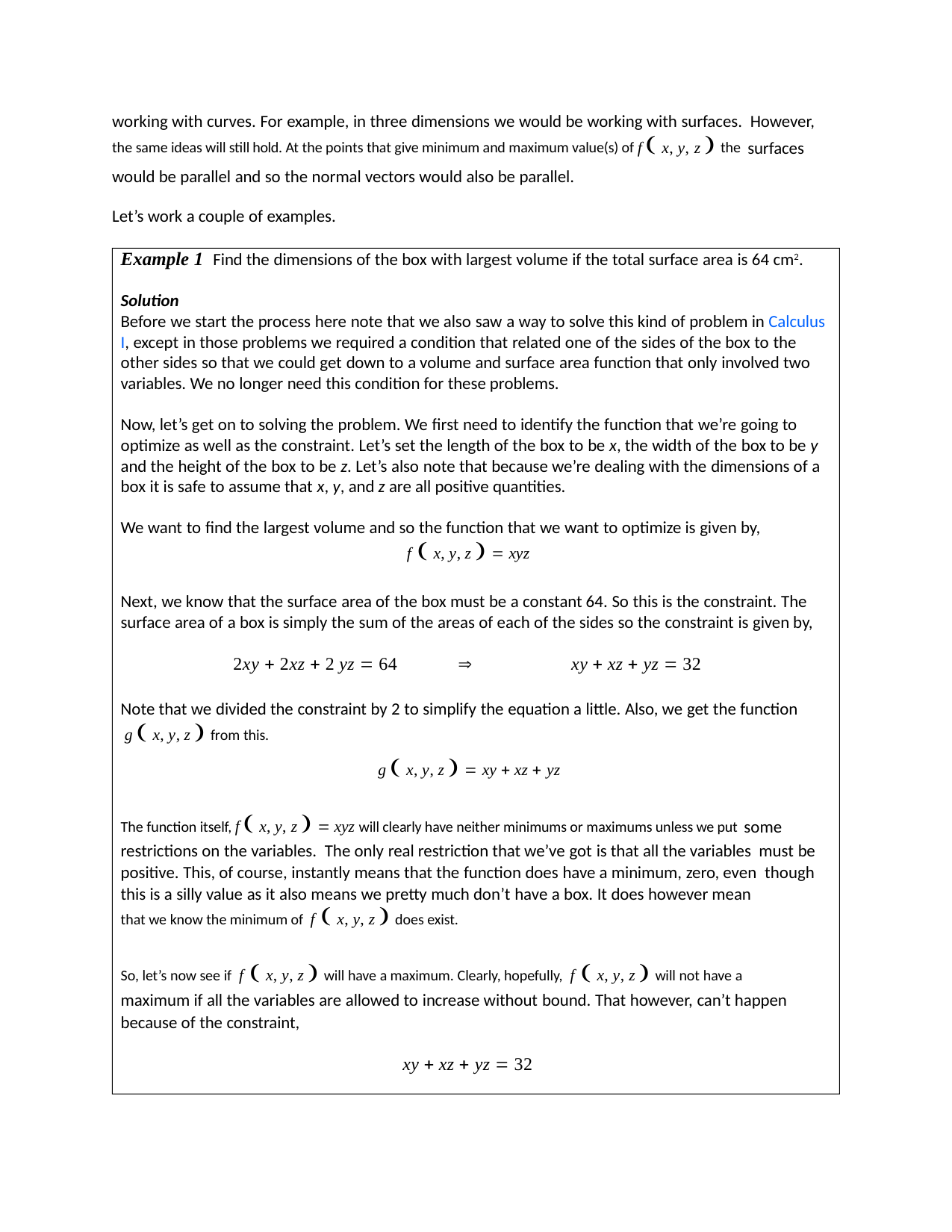

working with curves. For example, in three dimensions we would be working with surfaces. However,
the same ideas will still hold. At the points that give minimum and maximum value(s) of f ( x, y, z ) the  surfaces would be parallel and so the normal vectors would also be parallel.

Let’s work a couple of examples.

Example 1 Find the dimensions of the box with largest volume if the total surface area is 64 cm2.

Solution
Before we start the process here note that we also saw a way to solve this kind of problem in Calculus  I, except in those problems we required a condition that related one of the sides of the box to the  other sides so that we could get down to a volume and surface area function that only involved two  variables. We no longer need this condition for these problems.

Now, let’s get on to solving the problem. We first need to identify the function that we’re going to  optimize as well as the constraint. Let’s set the length of the box to be x, the width of the box to be y  and the height of the box to be z. Let’s also note that because we’re dealing with the dimensions of a  box it is safe to assume that x, y, and z are all positive quantities.

We want to find the largest volume and so the function that we want to optimize is given by,
f ( x, y, z ) = xyz
Next, we know that the surface area of the box must be a constant 64. So this is the constraint. The  surface area of a box is simply the sum of the areas of each of the sides so the constraint is given by,

2xy + 2xz + 2 yz = 64	⇒	xy + xz + yz = 32

Note that we divided the constraint by 2 to simplify the equation a little. Also, we get the function
g ( x, y, z ) from this.
g ( x, y, z ) = xy + xz + yz
The function itself, f ( x, y, z ) = xyz will clearly have neither minimums or maximums unless we put  some restrictions on the variables. The only real restriction that we’ve got is that all the variables  must be positive. This, of course, instantly means that the function does have a minimum, zero, even  though this is a silly value as it also means we pretty much don’t have a box. It does however mean
that we know the minimum of f ( x, y, z ) does exist.
So, let’s now see if f ( x, y, z ) will have a maximum. Clearly, hopefully, f ( x, y, z ) will not have a  maximum if all the variables are allowed to increase without bound. That however, can’t happen  because of the constraint,

xy + xz + yz = 32